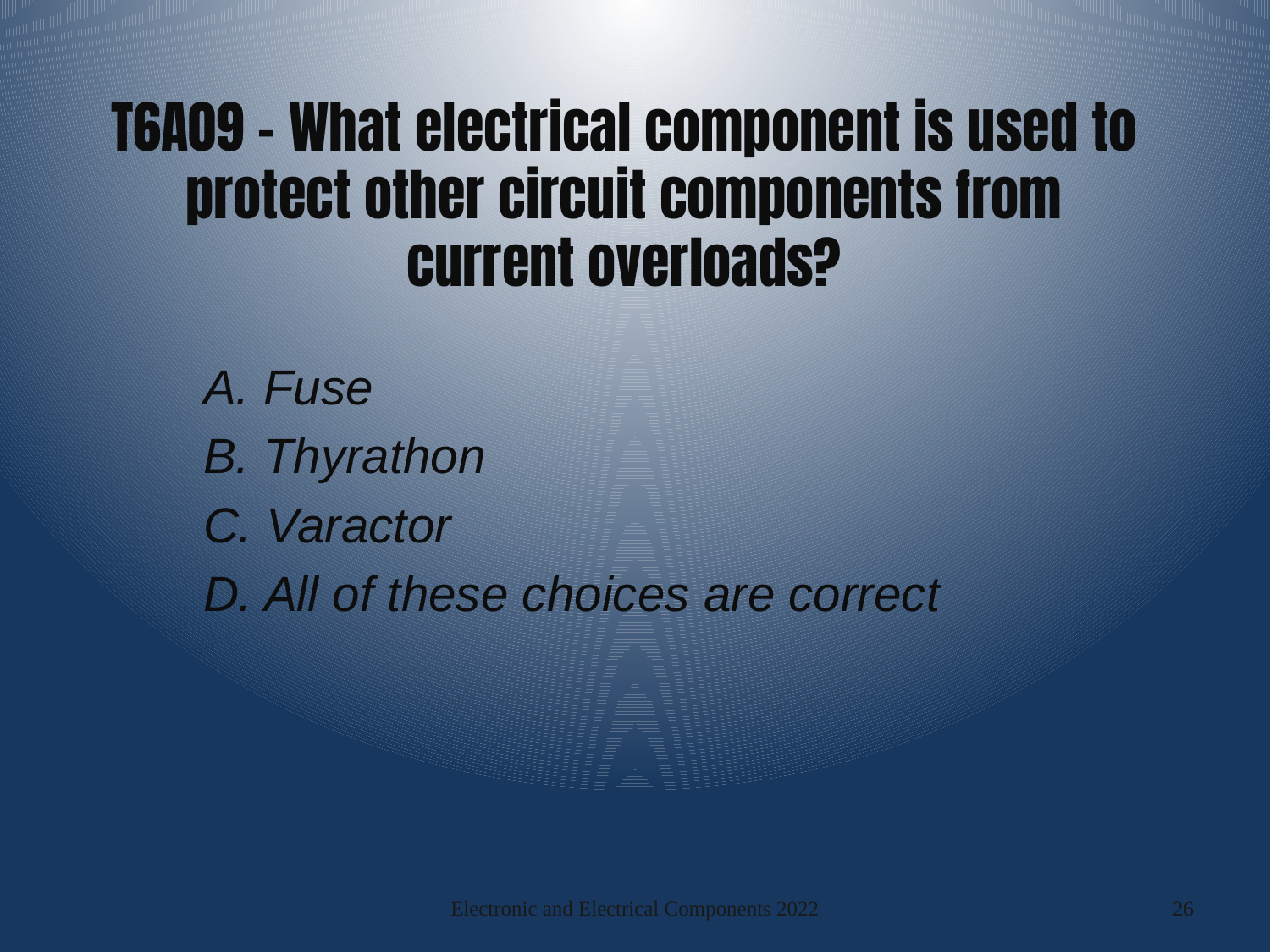

# T6A09 - What electrical component is used to protect other circuit components from current overloads?
A. Fuse
B. Thyrathon
C. Varactor
D. All of these choices are correct
Electronic and Electrical Components 2022
26